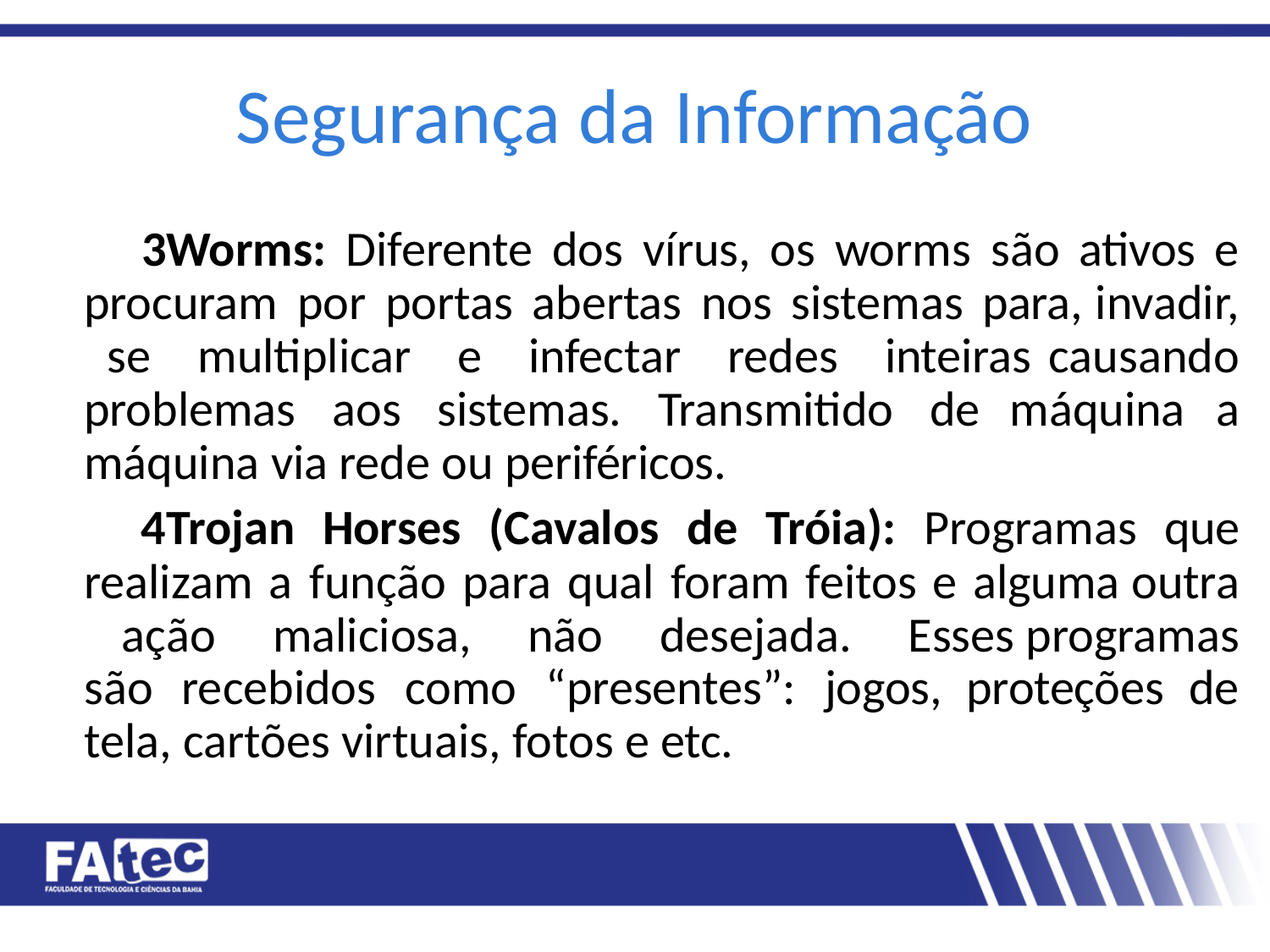

# Segurança da Informação
Worms: Diferente dos vírus, os worms são ativos e procuram por portas abertas nos sistemas para, invadir,  se  multiplicar  e  infectar  redes  inteiras causando problemas aos sistemas. Transmitido de máquina a máquina via rede ou periféricos.
Trojan Horses (Cavalos de Tróia): Programas que realizam a função para qual foram feitos e alguma outra   ação   maliciosa,   não   desejada.   Esses programas são recebidos como “presentes”: jogos, proteções de tela, cartões virtuais, fotos e etc.